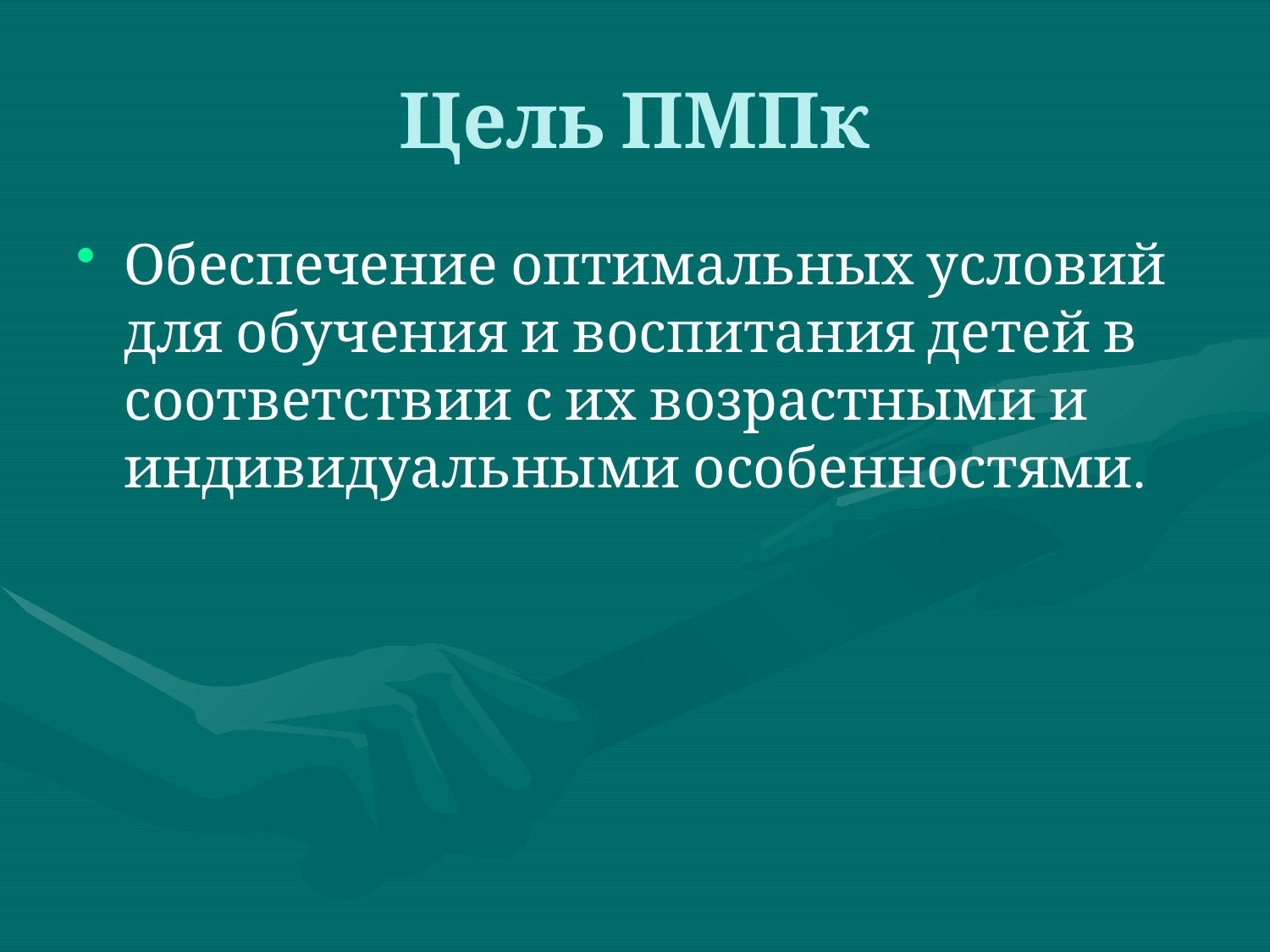

# Цель ПМПк
Обеспечение оптимальных условий для обучения и воспитания детей в соответствии с их возрастными и индивидуальными особенностями.